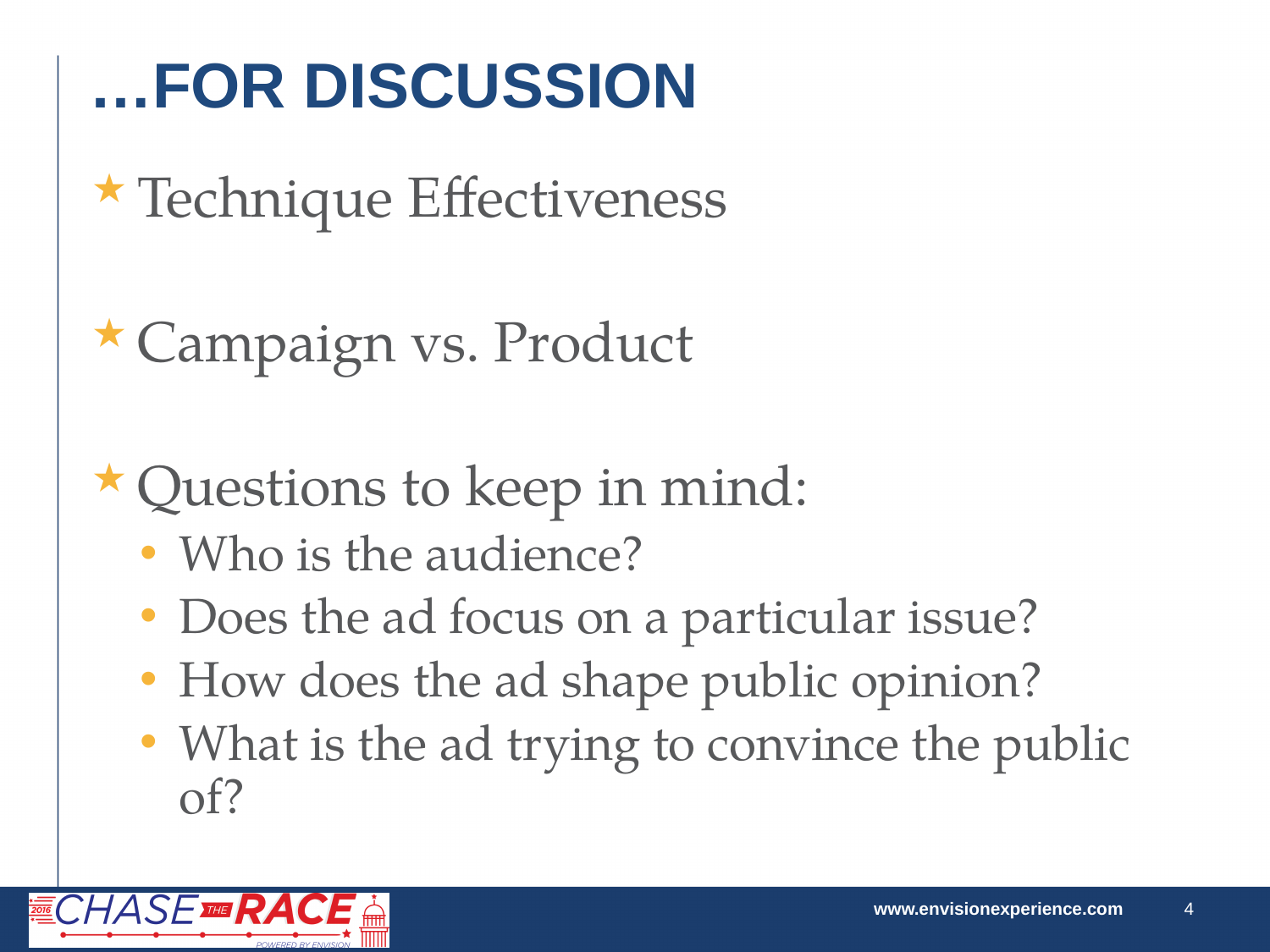

# …For discussion
Technique Effectiveness

Campaign vs. Product

Questions to keep in mind:
Who is the audience?
Does the ad focus on a particular issue?
How does the ad shape public opinion?
What is the ad trying to convince the public of?

www.envisionexperience.com
4